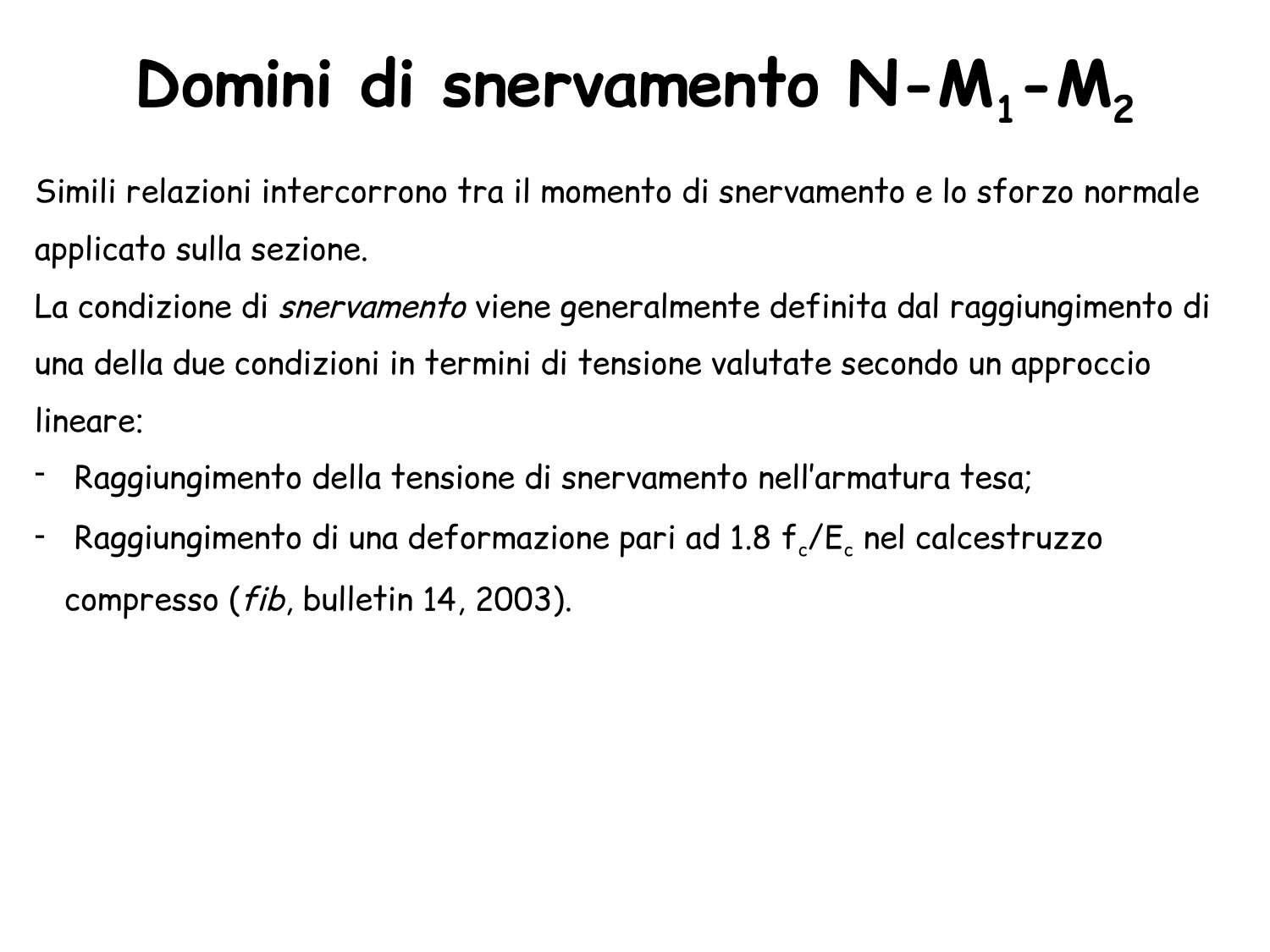

Domini di snervamento N-M1-M2
Simili relazioni intercorrono tra il momento di snervamento e lo sforzo normale applicato sulla sezione.
La condizione di snervamento viene generalmente definita dal raggiungimento di una della due condizioni in termini di tensione valutate secondo un approccio lineare:
 Raggiungimento della tensione di snervamento nell’armatura tesa;
 Raggiungimento di una deformazione pari ad 1.8 fc/Ec nel calcestruzzo compresso (fib, bulletin 14, 2003).